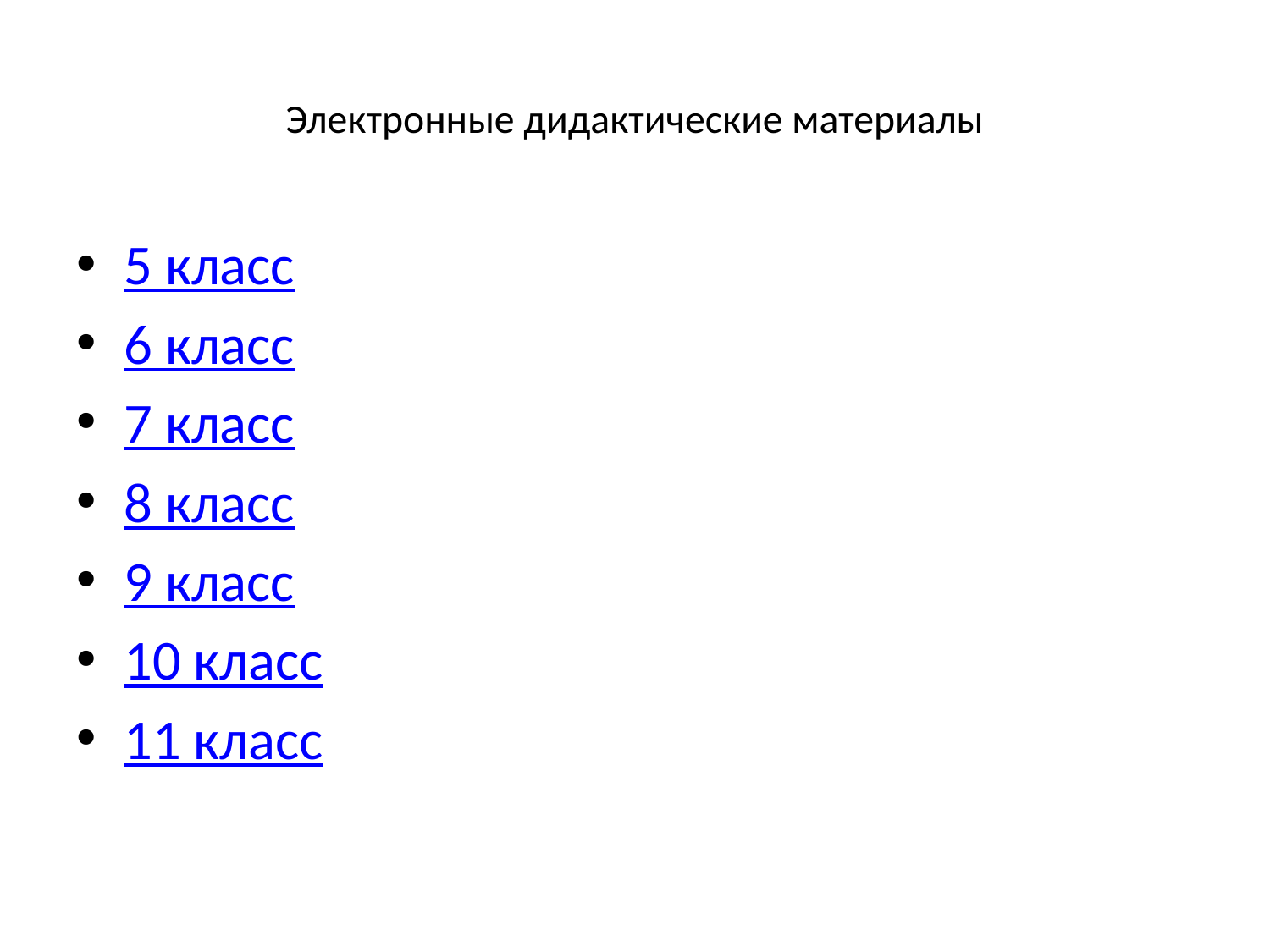

# Электронные дидактические материалы
5 класс
6 класс
7 класс
8 класс
9 класс
10 класс
11 класс